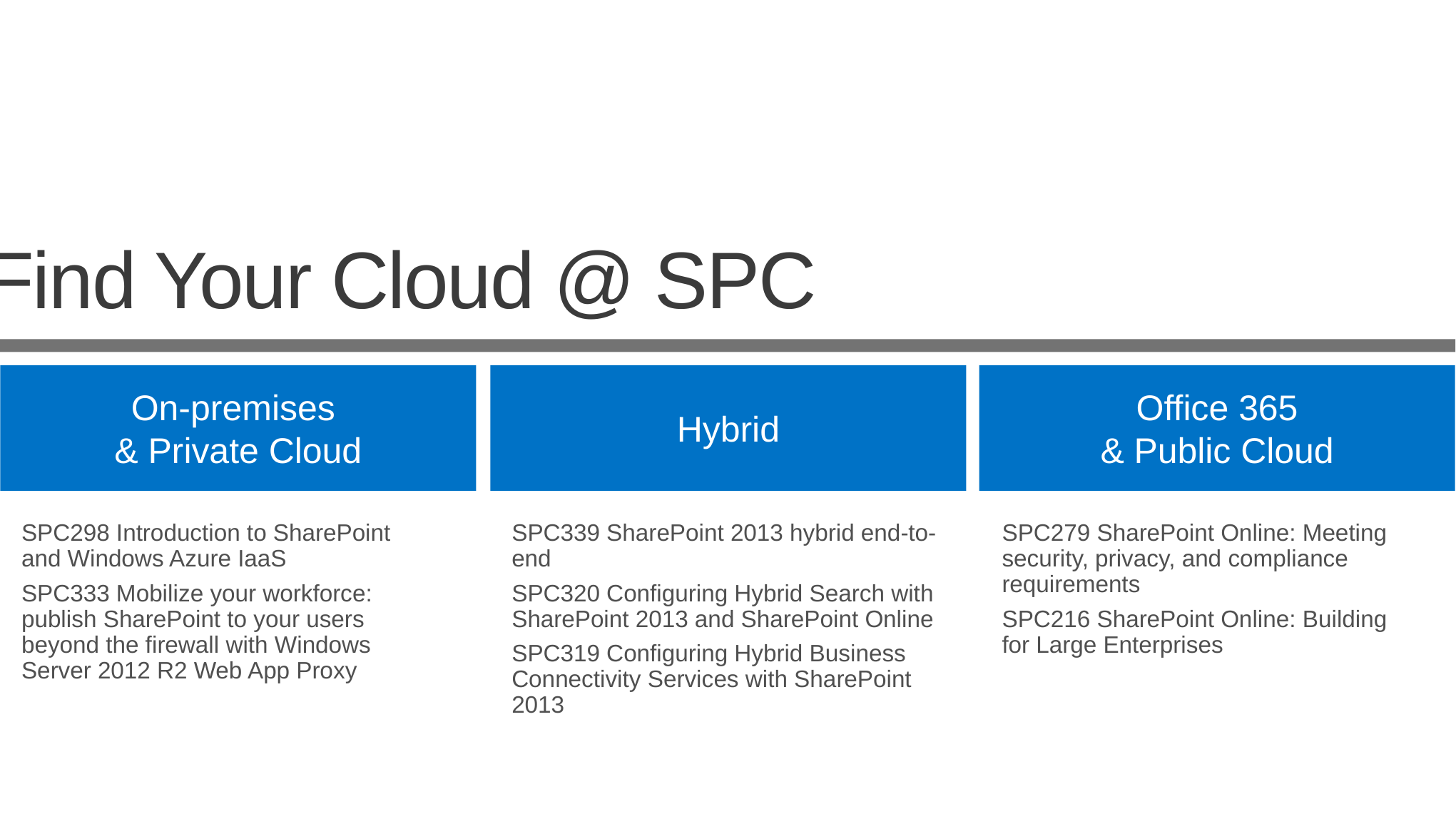

Find Your Cloud @ SPC

Office 365
& Public Cloud
On-premises
& Private Cloud
Hybrid
SPC298 Introduction to SharePoint
and Windows Azure IaaS
SPC333 Mobilize your workforce:
publish SharePoint to your users
beyond the firewall with Windows
Server 2012 R2 Web App Proxy
SPC339 SharePoint 2013 hybrid end-to-end
SPC320 Configuring Hybrid Search with SharePoint 2013 and SharePoint Online
SPC319 Configuring Hybrid Business Connectivity Services with SharePoint 2013
SPC279 SharePoint Online: Meeting security, privacy, and compliance requirements
SPC216 SharePoint Online: Building
for Large Enterprises